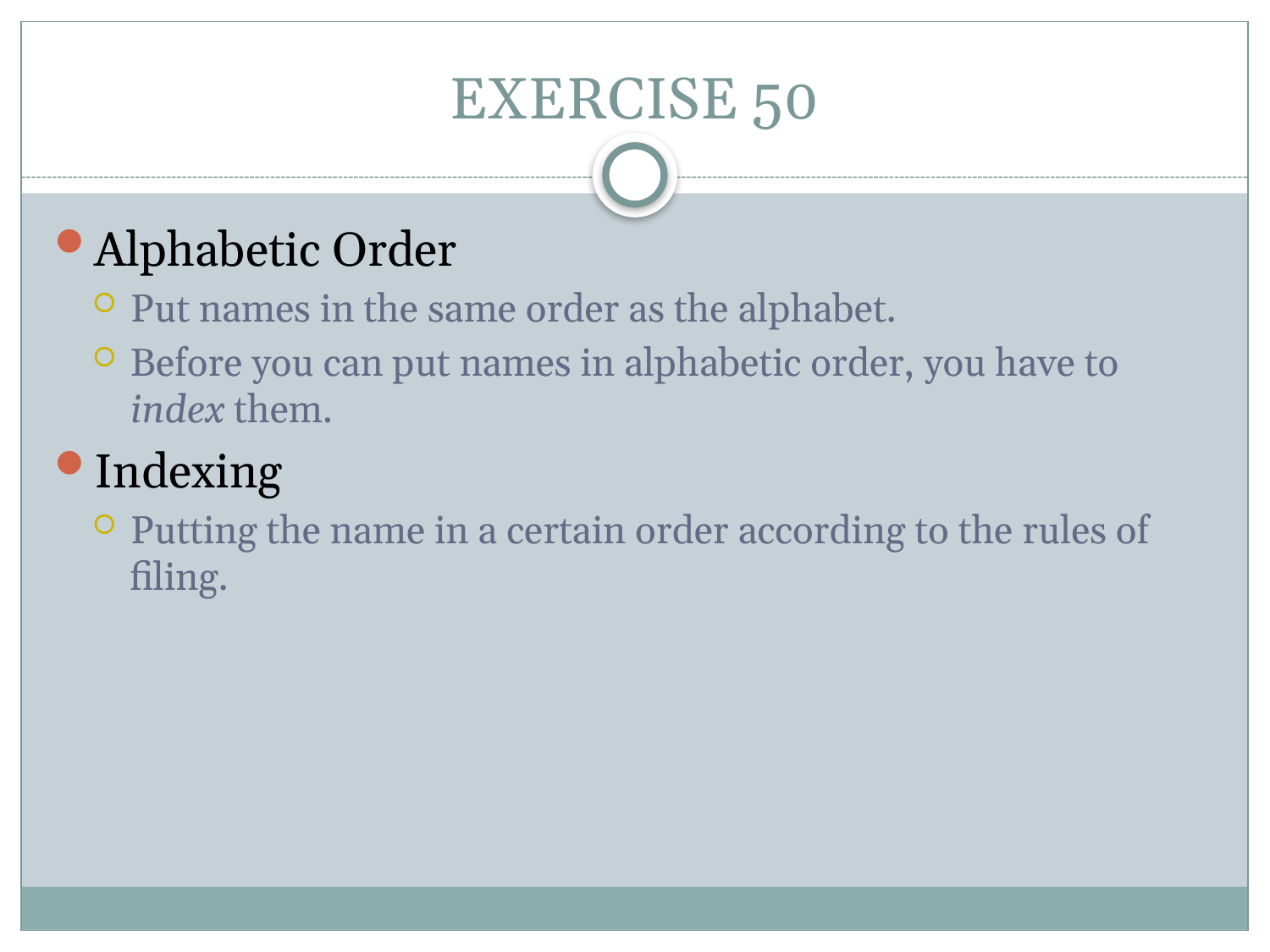

# EXERCISE 50
Alphabetic Order
Put names in the same order as the alphabet.
Before you can put names in alphabetic order, you have to index them.
Indexing
Putting the name in a certain order according to the rules of filing.